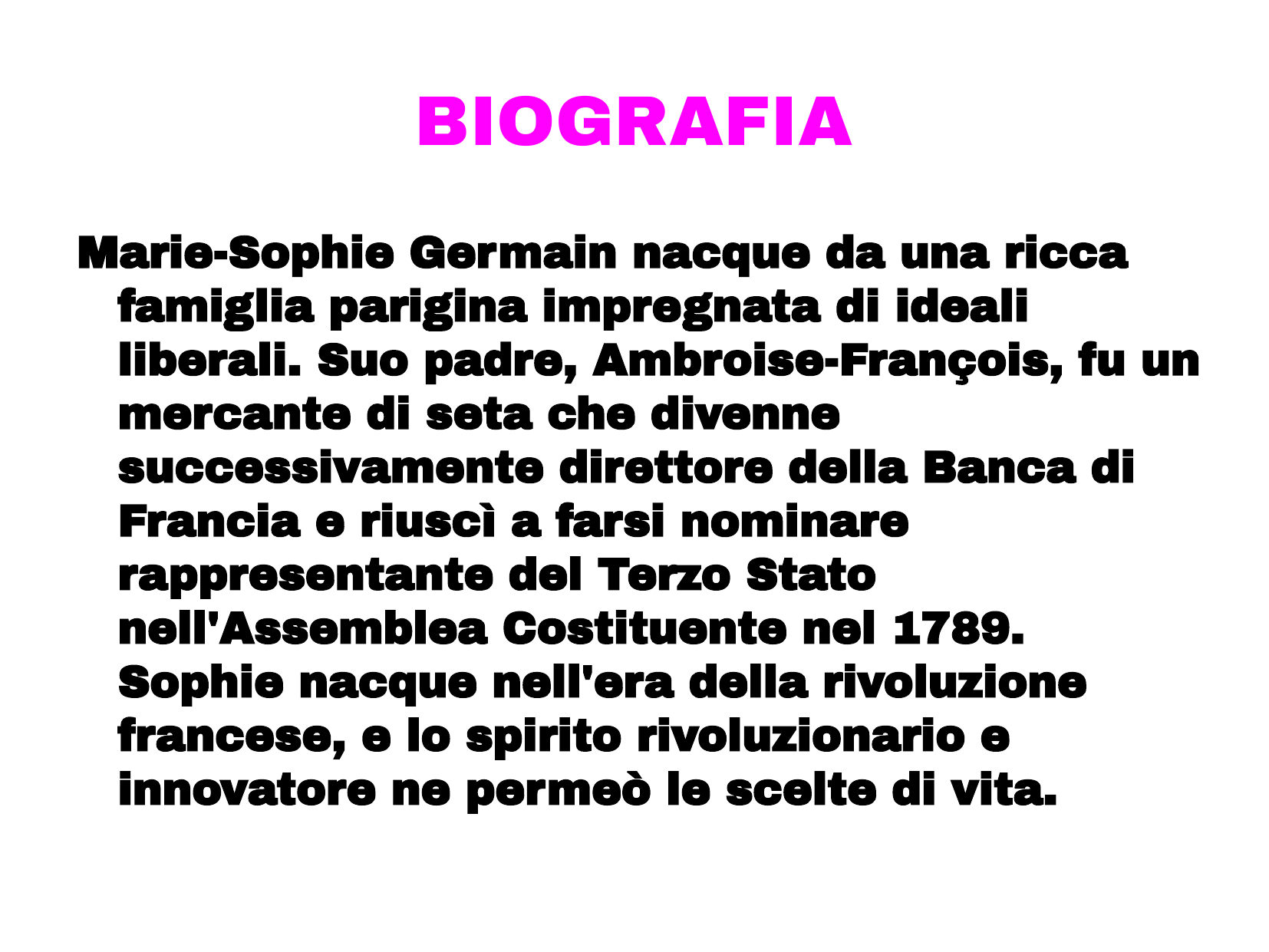

BIOGRAFIA
Marie-Sophie Germain nacque da una ricca famiglia parigina impregnata di ideali liberali. Suo padre, Ambroise-François, fu un mercante di seta che divenne successivamente direttore della Banca di Francia e riuscì a farsi nominare rappresentante del Terzo Stato nell'Assemblea Costituente nel 1789. Sophie nacque nell'era della rivoluzione francese, e lo spirito rivoluzionario e innovatore ne permeò le scelte di vita.